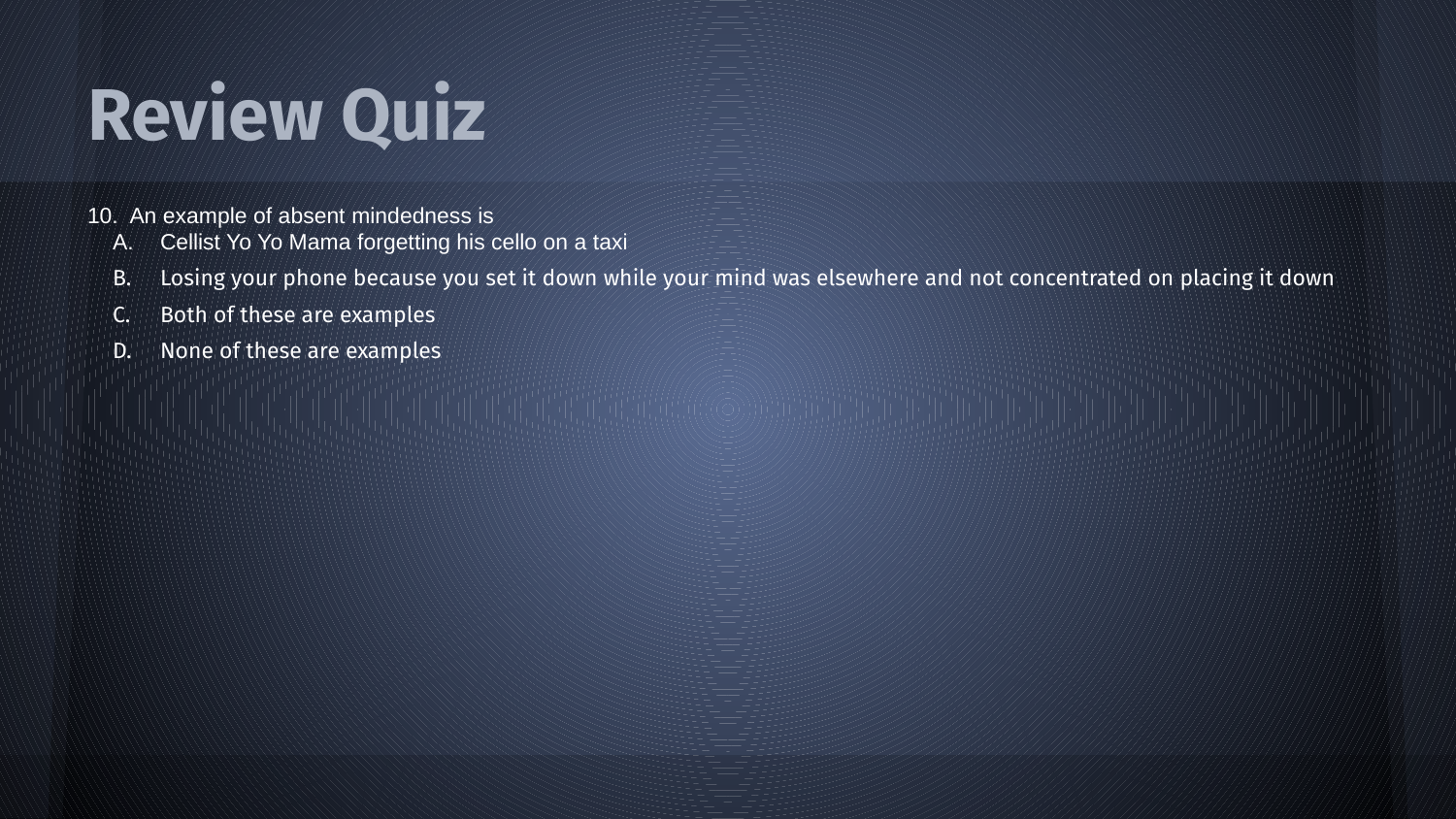

# Review Quiz
10.  An example of absent mindedness is
Cellist Yo Yo Mama forgetting his cello on a taxi
Losing your phone because you set it down while your mind was elsewhere and not concentrated on placing it down
Both of these are examples
None of these are examples